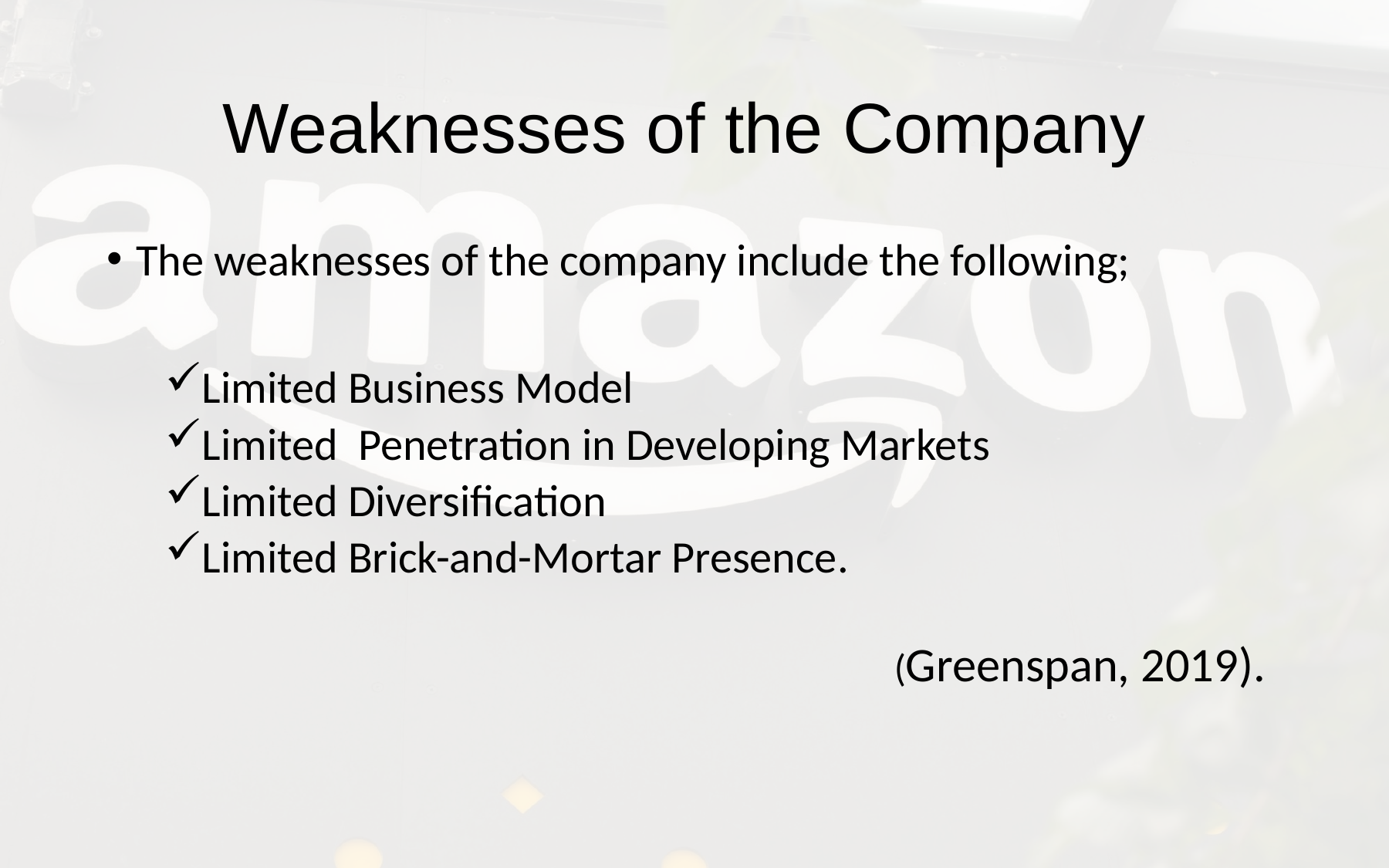

# Weaknesses of the Company
The weaknesses of the company include the following;

Limited Business Model
Limited  Penetration in Developing Markets
Limited Diversification
Limited Brick-and-Mortar Presence.

                                                                                    (Greenspan, 2019).